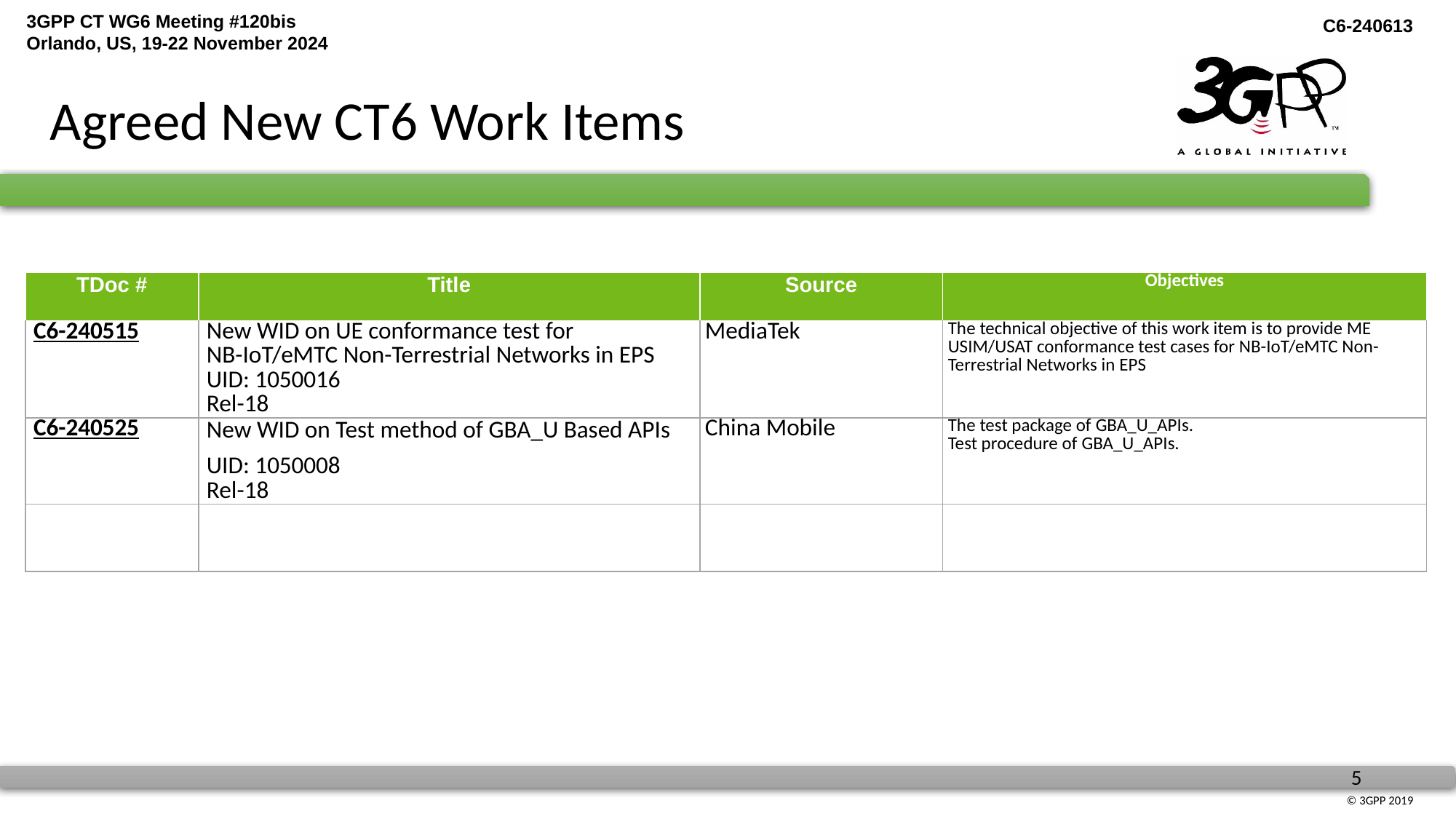

# Agreed New CT6 Work Items
| TDoc # | Title | Source | Objectives |
| --- | --- | --- | --- |
| C6-240515 | New WID on UE conformance test for NB-IoT/eMTC Non-Terrestrial Networks in EPS UID: 1050016 Rel-18 | MediaTek | The technical objective of this work item is to provide ME USIM/USAT conformance test cases for NB-IoT/eMTC Non-Terrestrial Networks in EPS |
| C6-240525 | New WID on Test method of GBA\_U Based APIs UID: 1050008 Rel-18 | China Mobile | The test package of GBA\_U\_APIs. Test procedure of GBA\_U\_APIs. |
|  |  |  |  |